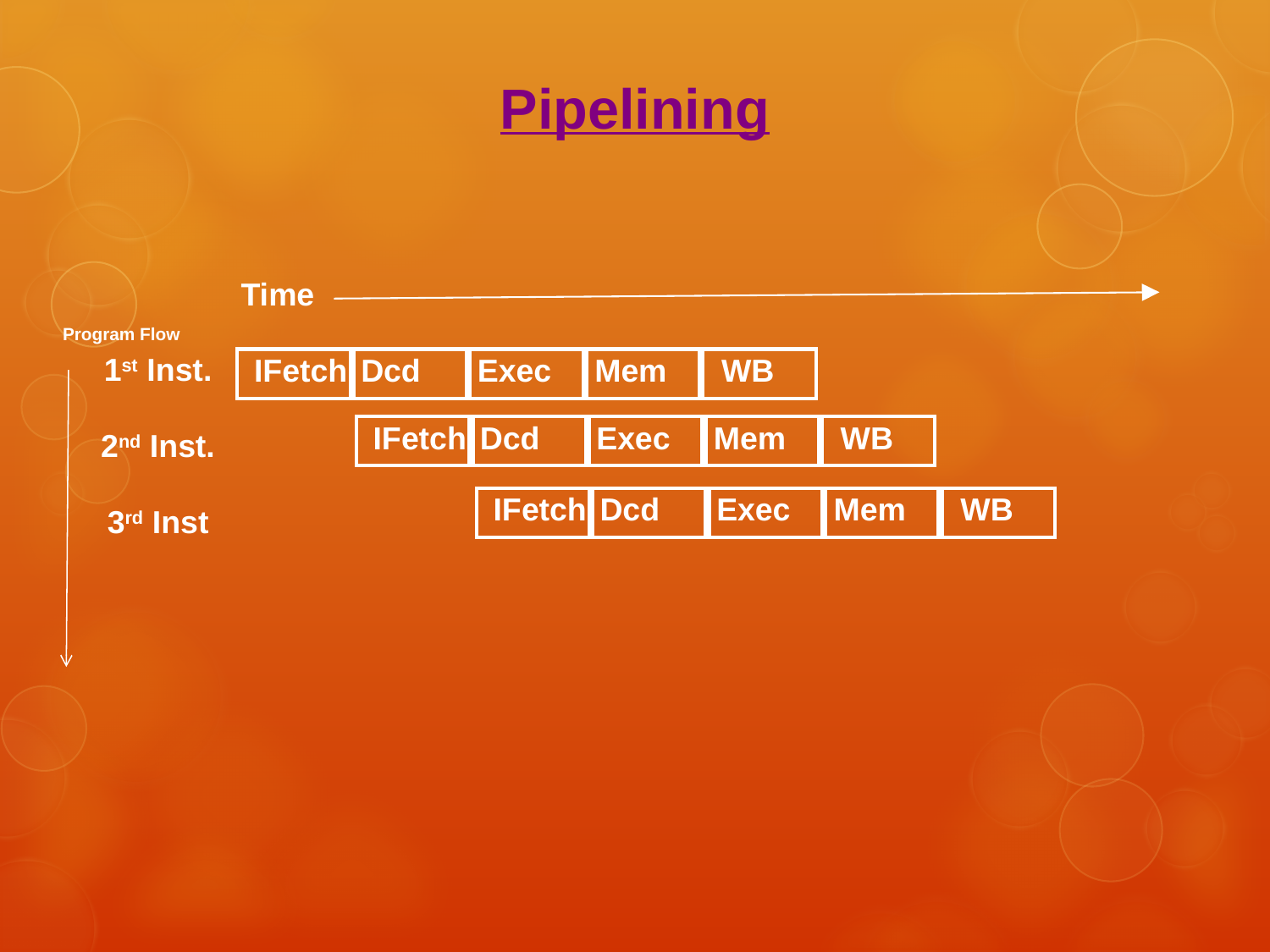

Pipelining
Time

Program Flow
1st Inst.

2nd Inst.

3rd Inst

IFetch
Dcd
Exec
Mem
WB

IFetch
Dcd
Exec
Mem
WB

IFetch
Dcd
Exec
Mem
WB